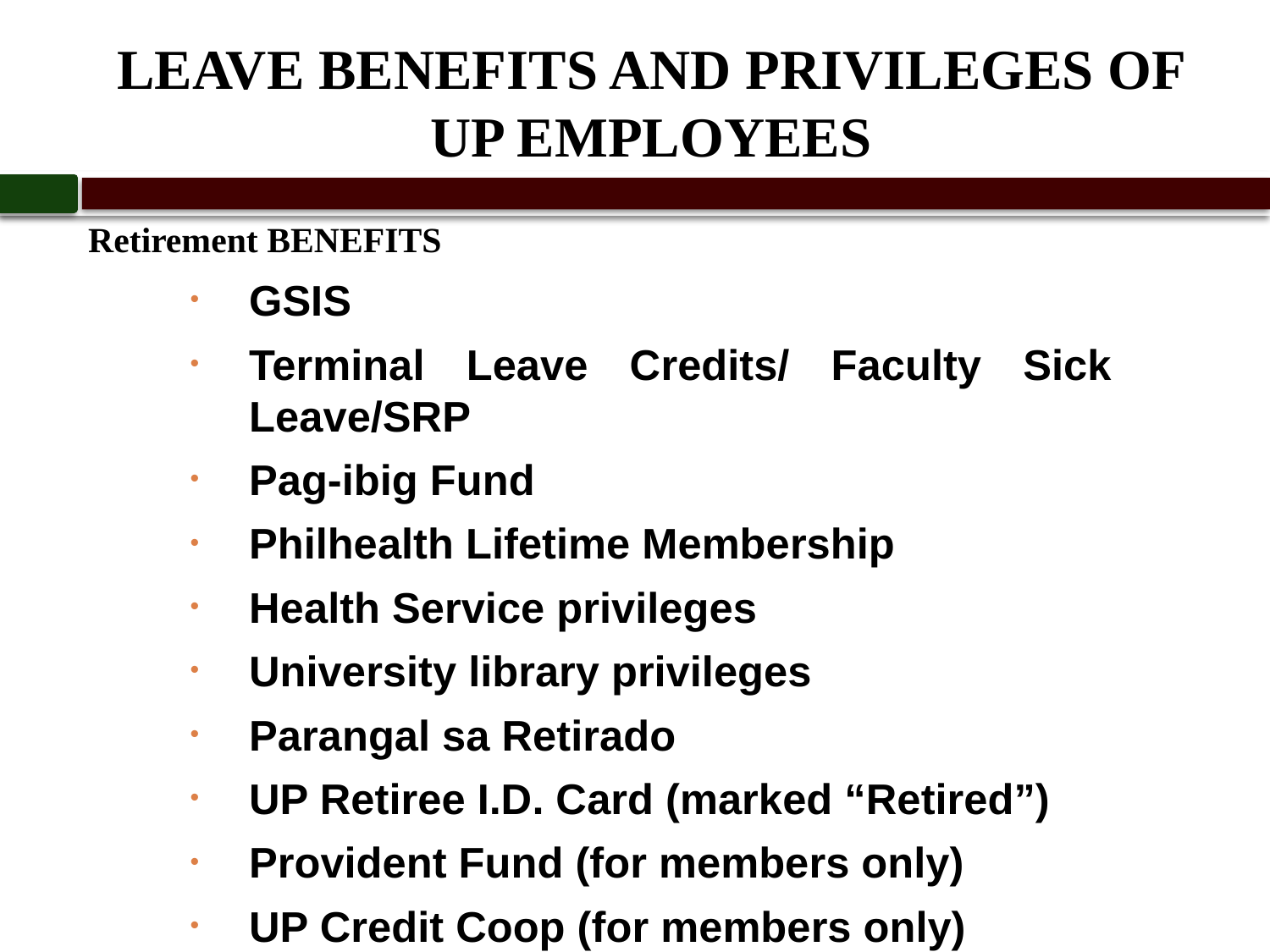

# LEAVE BENEFITS AND PRIVILEGES OF UP EMPLOYEES
Retirement BENEFITS
GSIS
Terminal Leave Credits/ Faculty Sick Leave/SRP
Pag-ibig Fund
Philhealth Lifetime Membership
Health Service privileges
University library privileges
Parangal sa Retirado
UP Retiree I.D. Card (marked “Retired”)
Provident Fund (for members only)
UP Credit Coop (for members only)